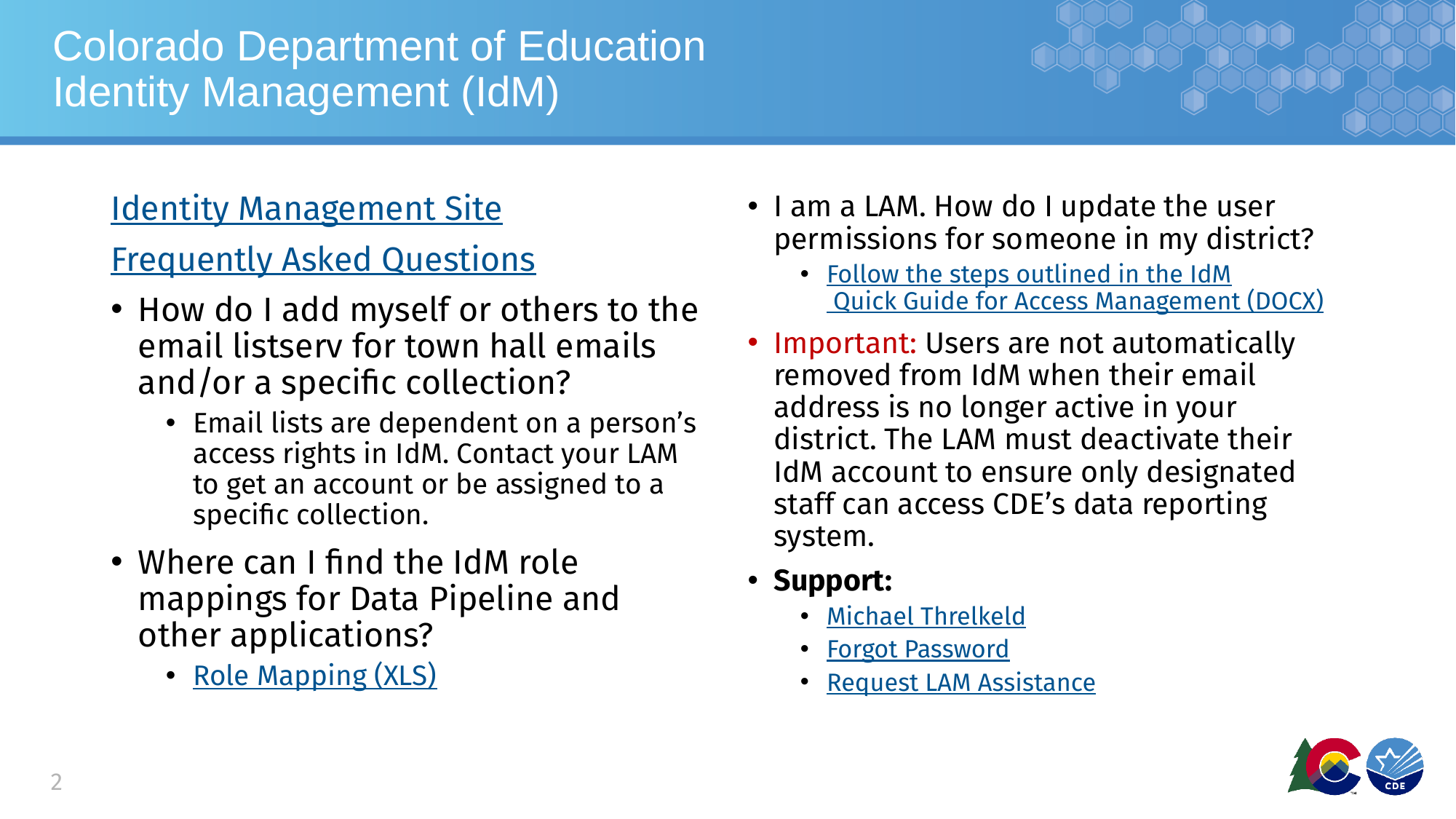

# Colorado Department of Education Identity Management (IdM)
Identity Management Site
Frequently Asked Questions
How do I add myself or others to the email listserv for town hall emails and/or a specific collection?
Email lists are dependent on a person’s access rights in IdM. Contact your LAM to get an account or be assigned to a specific collection.
Where can I find the IdM role mappings for Data Pipeline and other applications?
Role Mapping (XLS)

I am a LAM. How do I update the user permissions for someone in my district?
Follow the steps outlined in the IdM Quick Guide for Access Management (DOCX)
Important: Users are not automatically removed from IdM when their email address is no longer active in your district. The LAM must deactivate their IdM account to ensure only designated staff can access CDE’s data reporting system.
Support:
Michael Threlkeld
Forgot Password
Request LAM Assistance
2